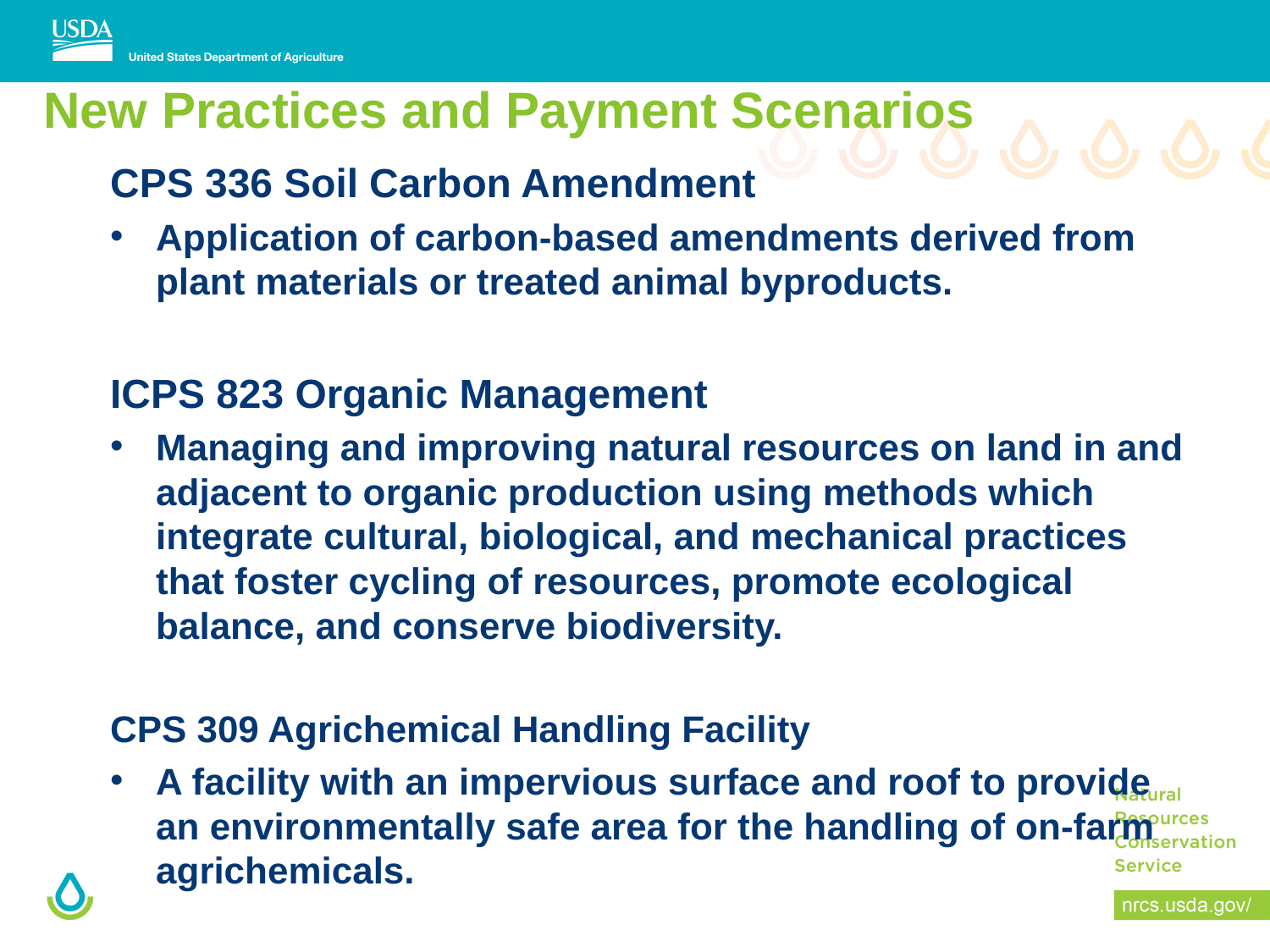

# New Practices and Payment Scenarios
CPS 336 Soil Carbon Amendment
Application of carbon-based amendments derived from plant materials or treated animal byproducts.

ICPS 823 Organic Management
Managing and improving natural resources on land in and adjacent to organic production using methods which integrate cultural, biological, and mechanical practices that foster cycling of resources, promote ecological balance, and conserve biodiversity.

CPS 309 Agrichemical Handling Facility
A facility with an impervious surface and roof to provide an environmentally safe area for the handling of on-farm agrichemicals.